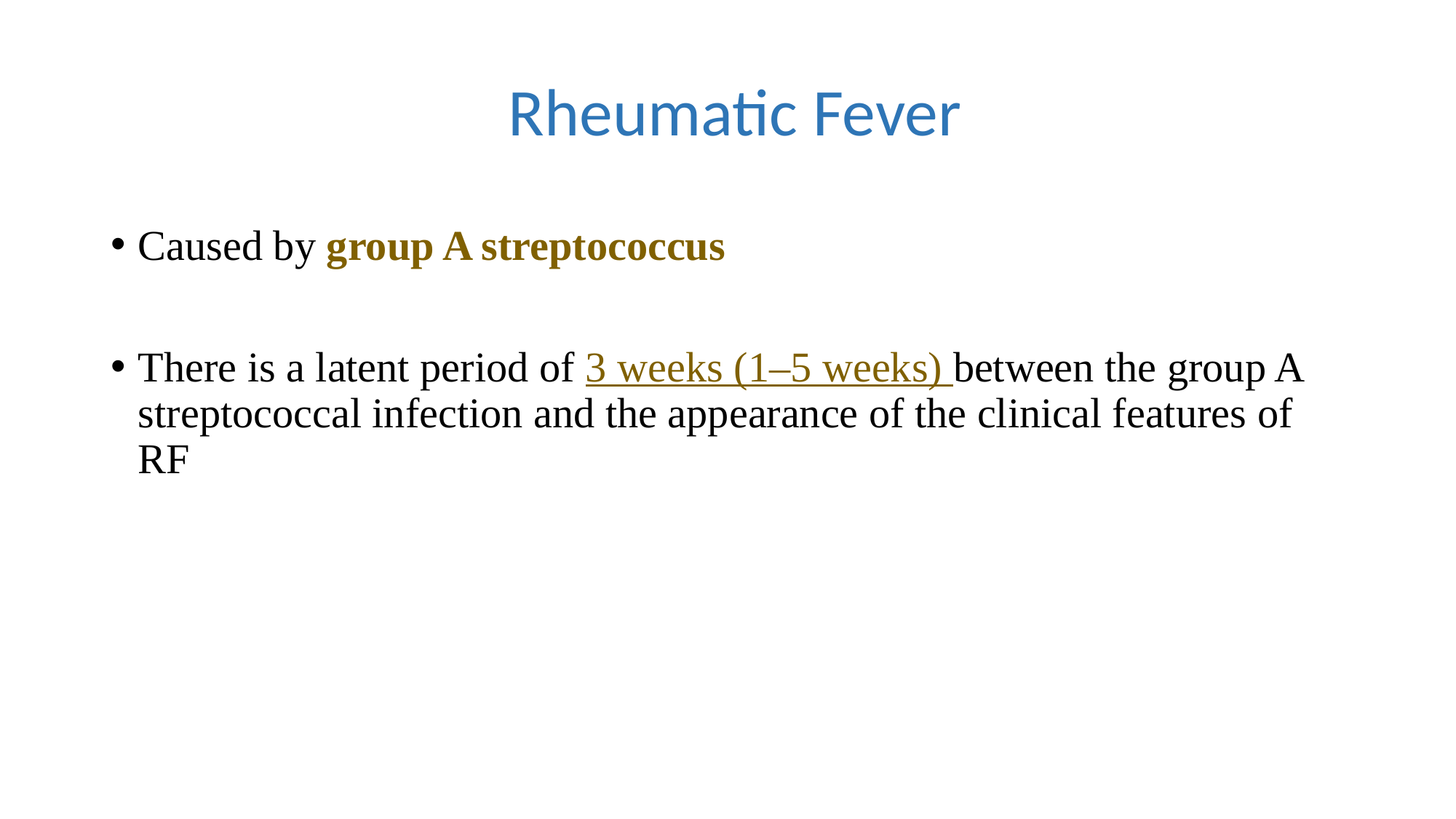

# Rheumatic Fever
Caused by group A streptococcus

There is a latent period of 3 weeks (1–5 weeks) between the group A streptococcal infection and the appearance of the clinical features of RF